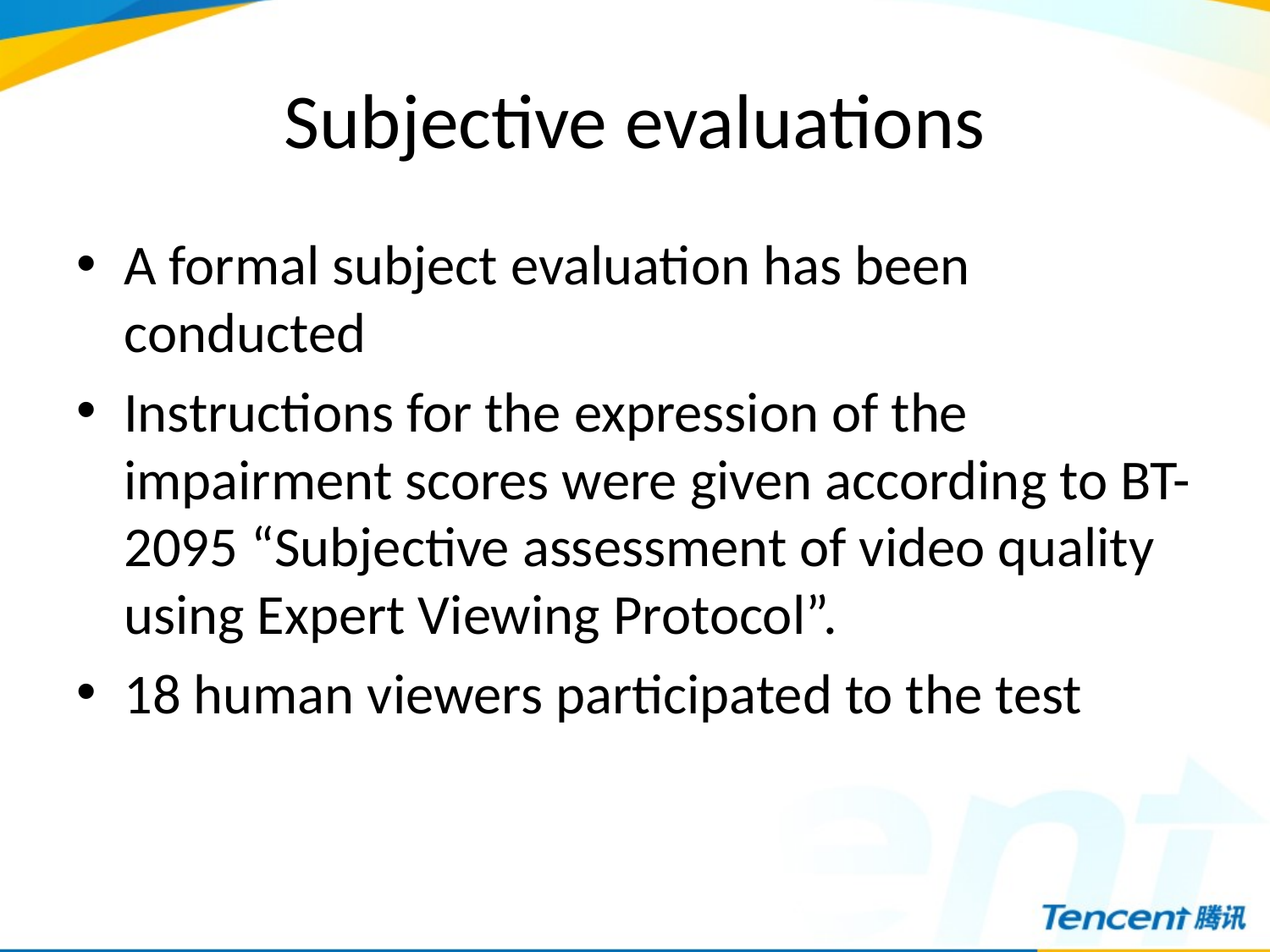

# Subjective evaluations
A formal subject evaluation has been conducted
Instructions for the expression of the impairment scores were given according to BT-2095 “Subjective assessment of video quality using Expert Viewing Protocol”.
18 human viewers participated to the test